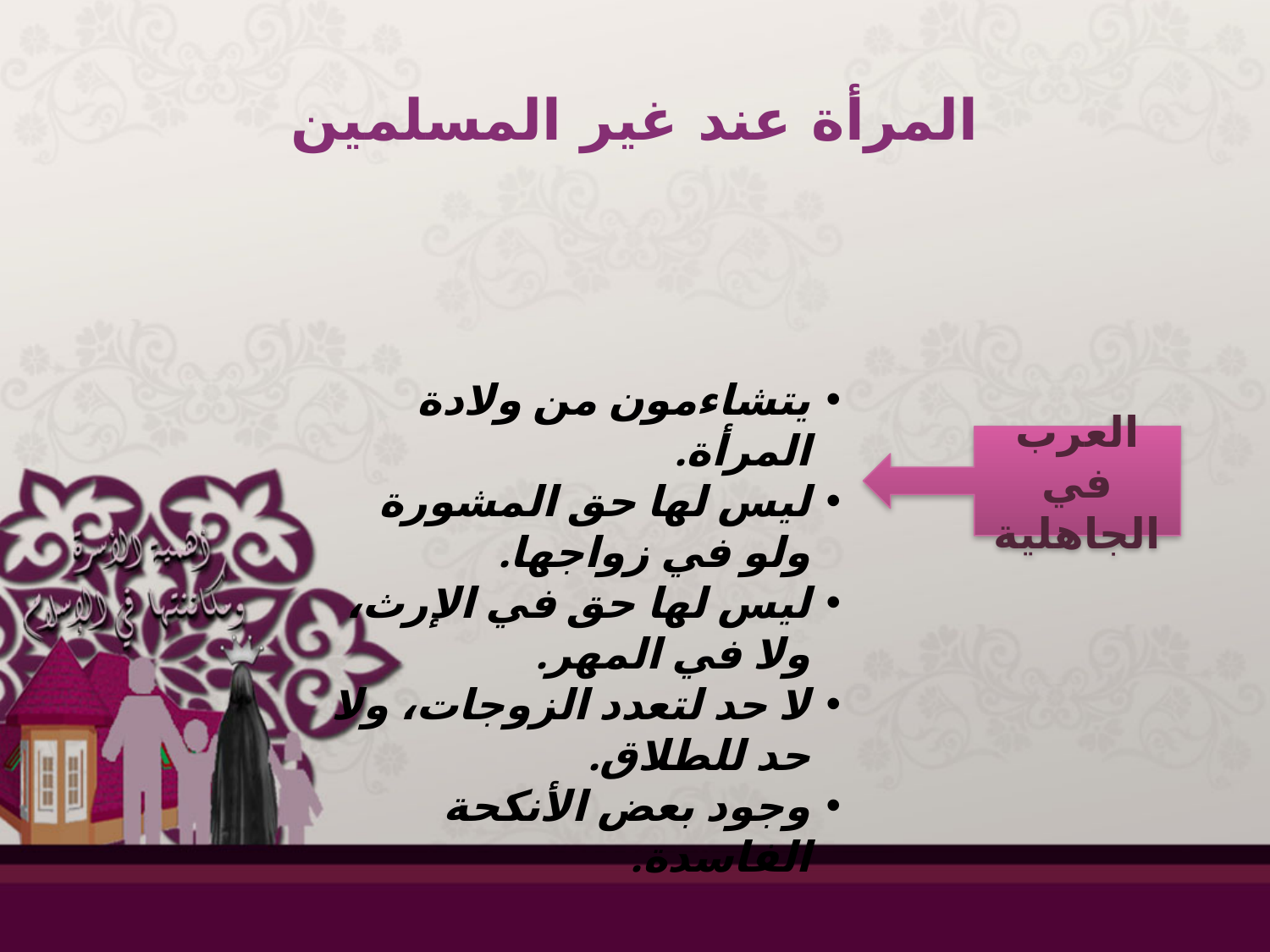

# المرأة عند غير المسلمين
يتشاءمون من ولادة المرأة.
ليس لها حق المشورة ولو في زواجها.
ليس لها حق في الإرث، ولا في المهر.
لا حد لتعدد الزوجات، ولا حد للطلاق.
وجود بعض الأنكحة الفاسدة.

العرب في الجاهلية